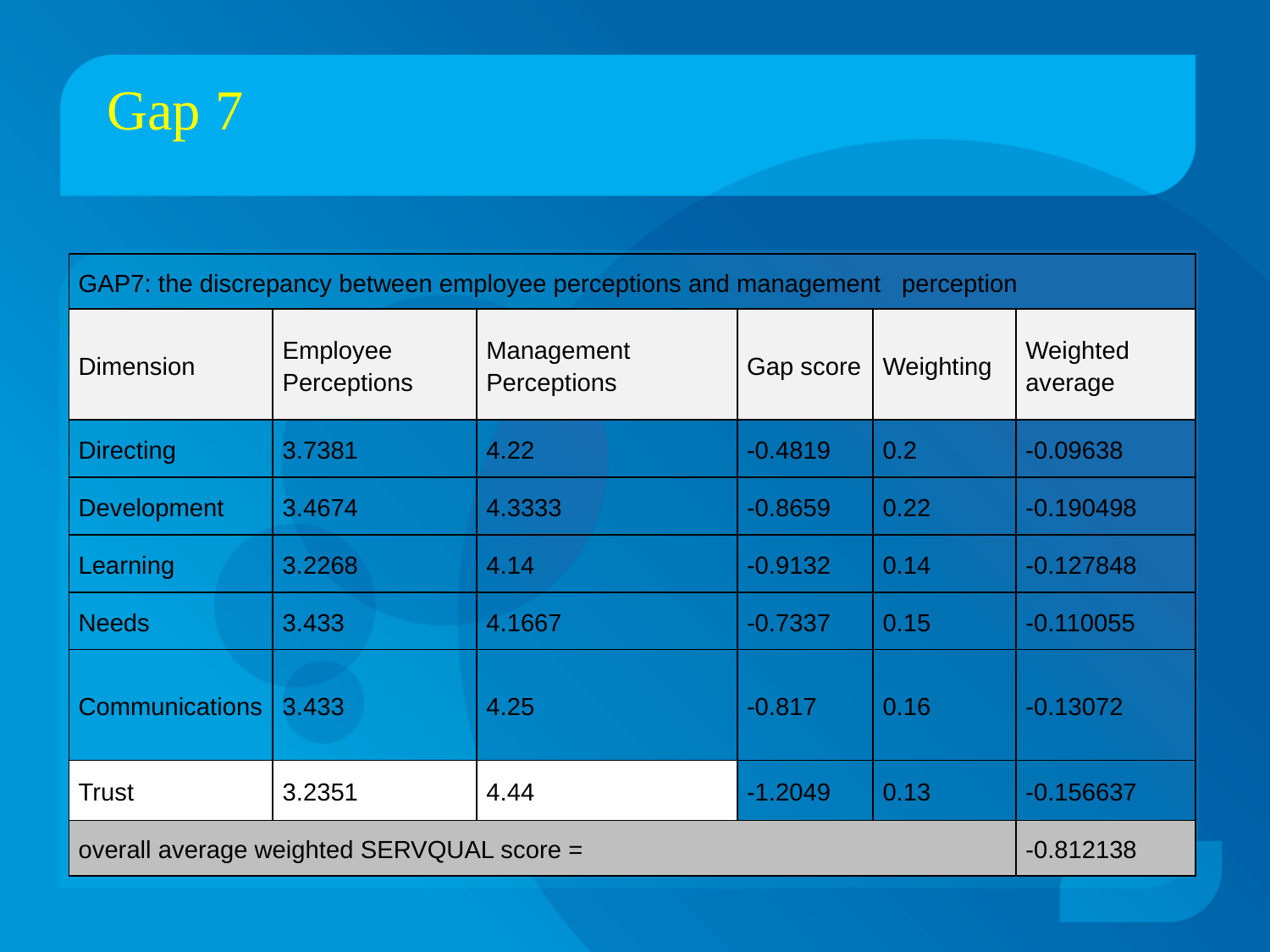

Gap 7
| GAP7: the discrepancy between employee perceptions and management perception |  |  |  |  |  |
| --- | --- | --- | --- | --- | --- |
| Dimension | Employee Perceptions | Management Perceptions | Gap score | Weighting | Weighted average |
| Directing | 3.7381 | 4.22 | -0.4819 | 0.2 | -0.09638 |
| Development | 3.4674 | 4.3333 | -0.8659 | 0.22 | -0.190498 |
| Learning | 3.2268 | 4.14 | -0.9132 | 0.14 | -0.127848 |
| Needs | 3.433 | 4.1667 | -0.7337 | 0.15 | -0.110055 |
| Communications | 3.433 | 4.25 | -0.817 | 0.16 | -0.13072 |
| Trust | 3.2351 | 4.44 | -1.2049 | 0.13 | -0.156637 |
| overall average weighted SERVQUAL score = |  |  |  |  | -0.812138 |